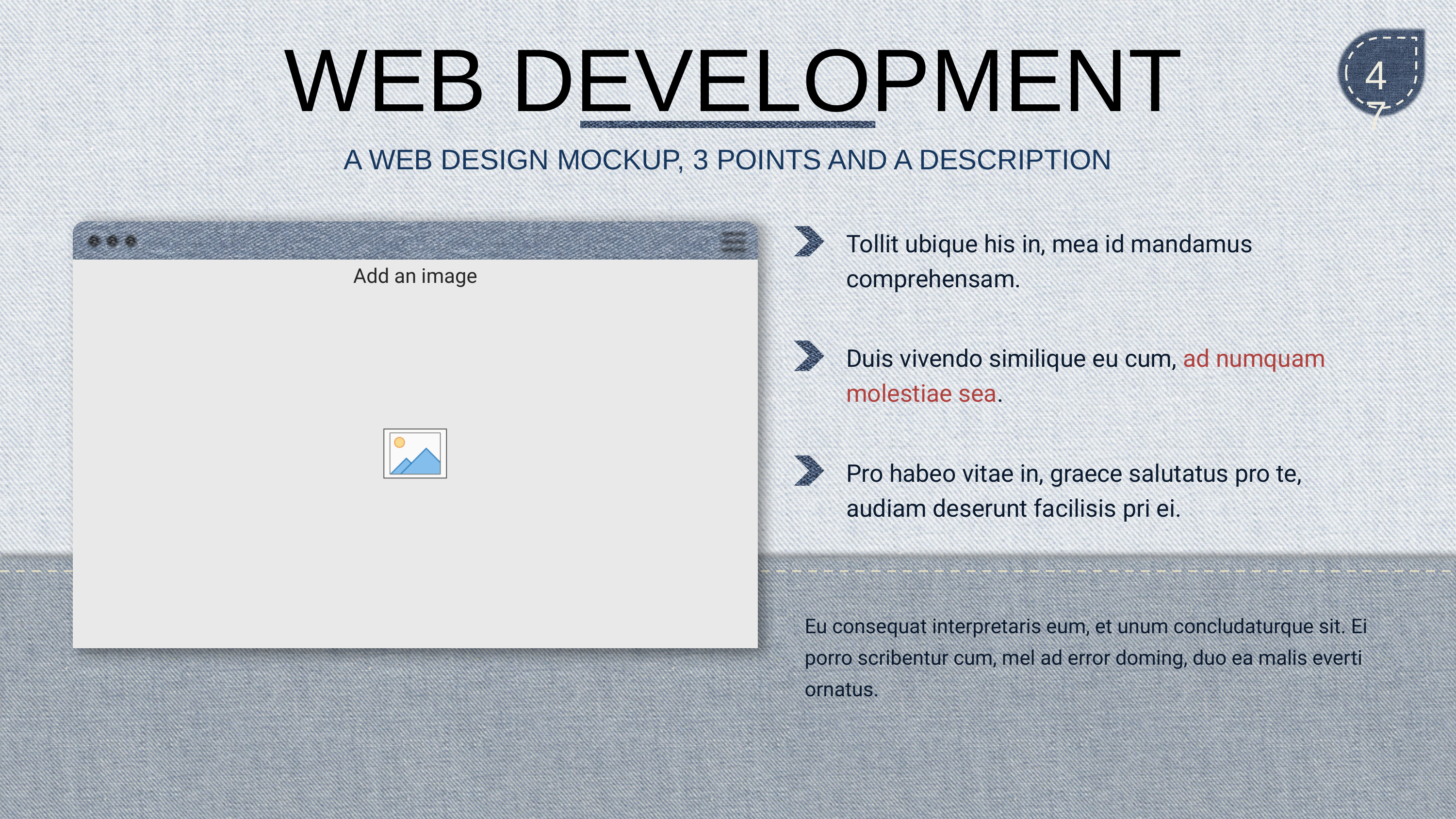

# WEB DEVELOPMENT
47
A WEB DESIGN MOCKUP, 3 POINTS AND A DESCRIPTION
Tollit ubique his in, mea id mandamus comprehensam.

Duis vivendo similique eu cum, ad numquam molestiae sea.
Pro habeo vitae in, graece salutatus pro te, audiam deserunt facilisis pri ei.
Eu consequat interpretaris eum, et unum concludaturque sit. Ei porro scribentur cum, mel ad error doming, duo ea malis everti ornatus.